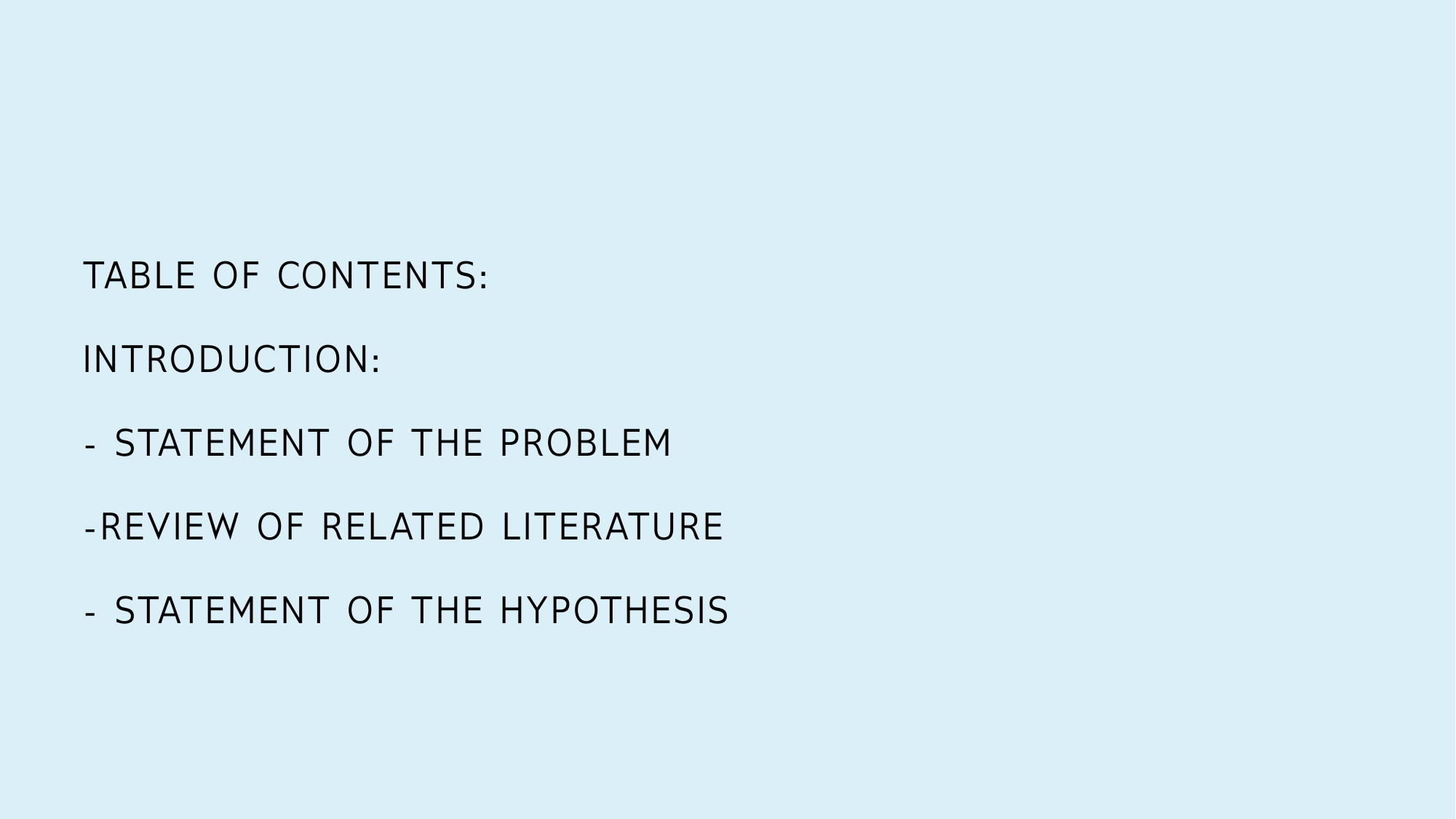

# Table of Contents: Introduction: - Statement of the problem -Review of Related Literature - Statement of the Hypothesis